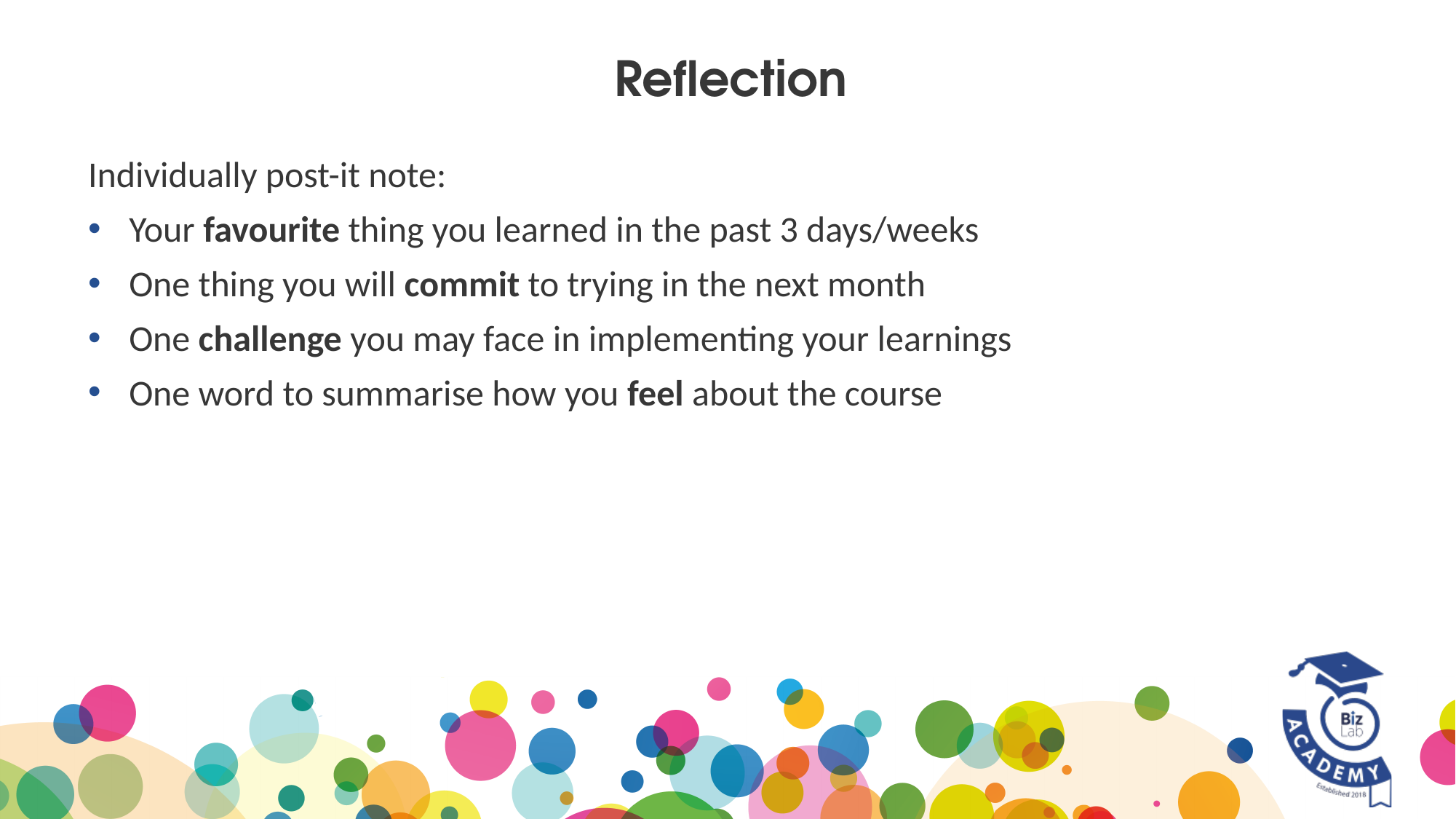

# Reflection
Individually post-it note:
Your favourite thing you learned in the past 3 days/weeks
One thing you will commit to trying in the next month
One challenge you may face in implementing your learnings
One word to summarise how you feel about the course